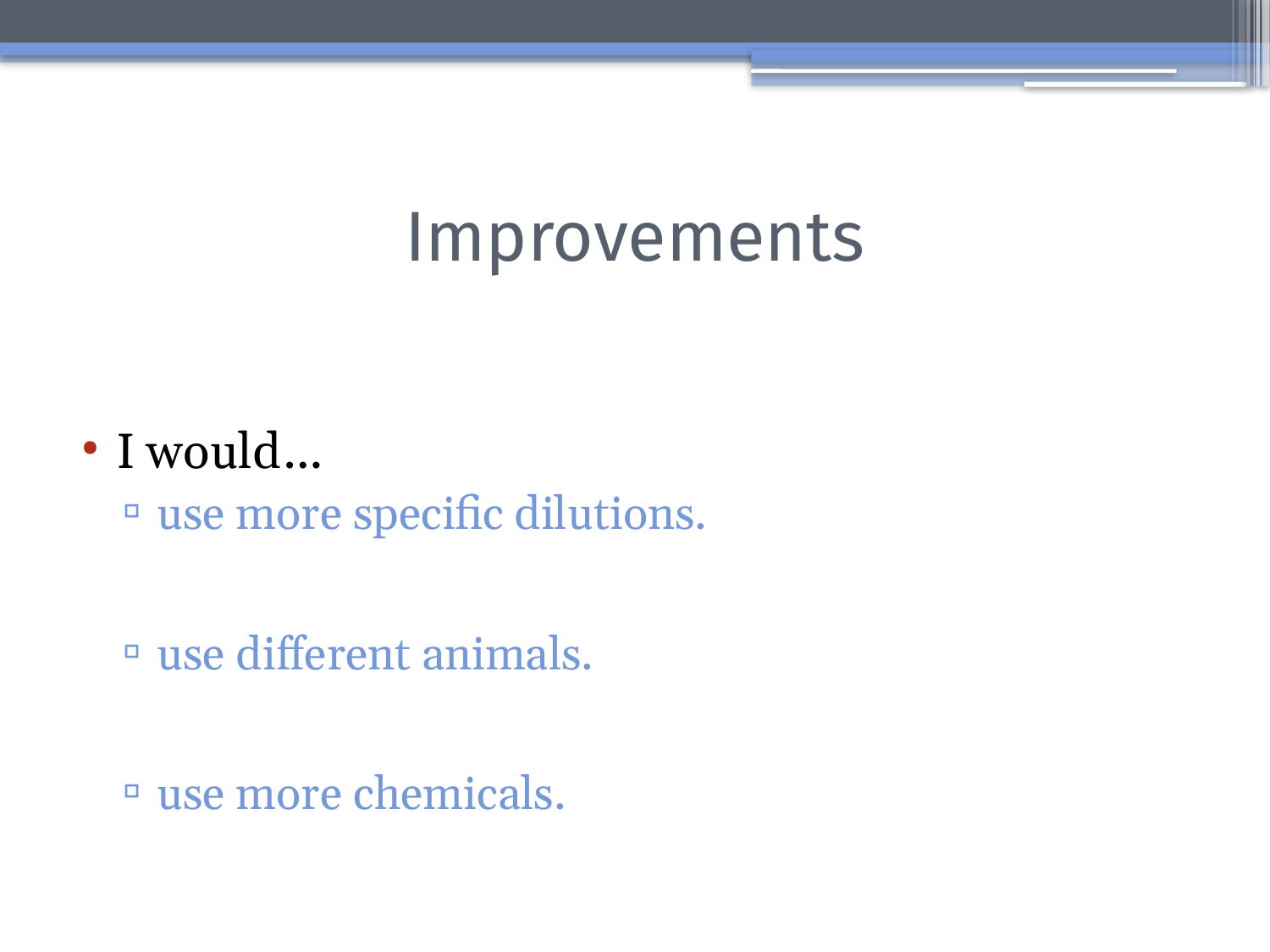

# Improvements
I would…
use more specific dilutions.

use different animals.

use more chemicals.